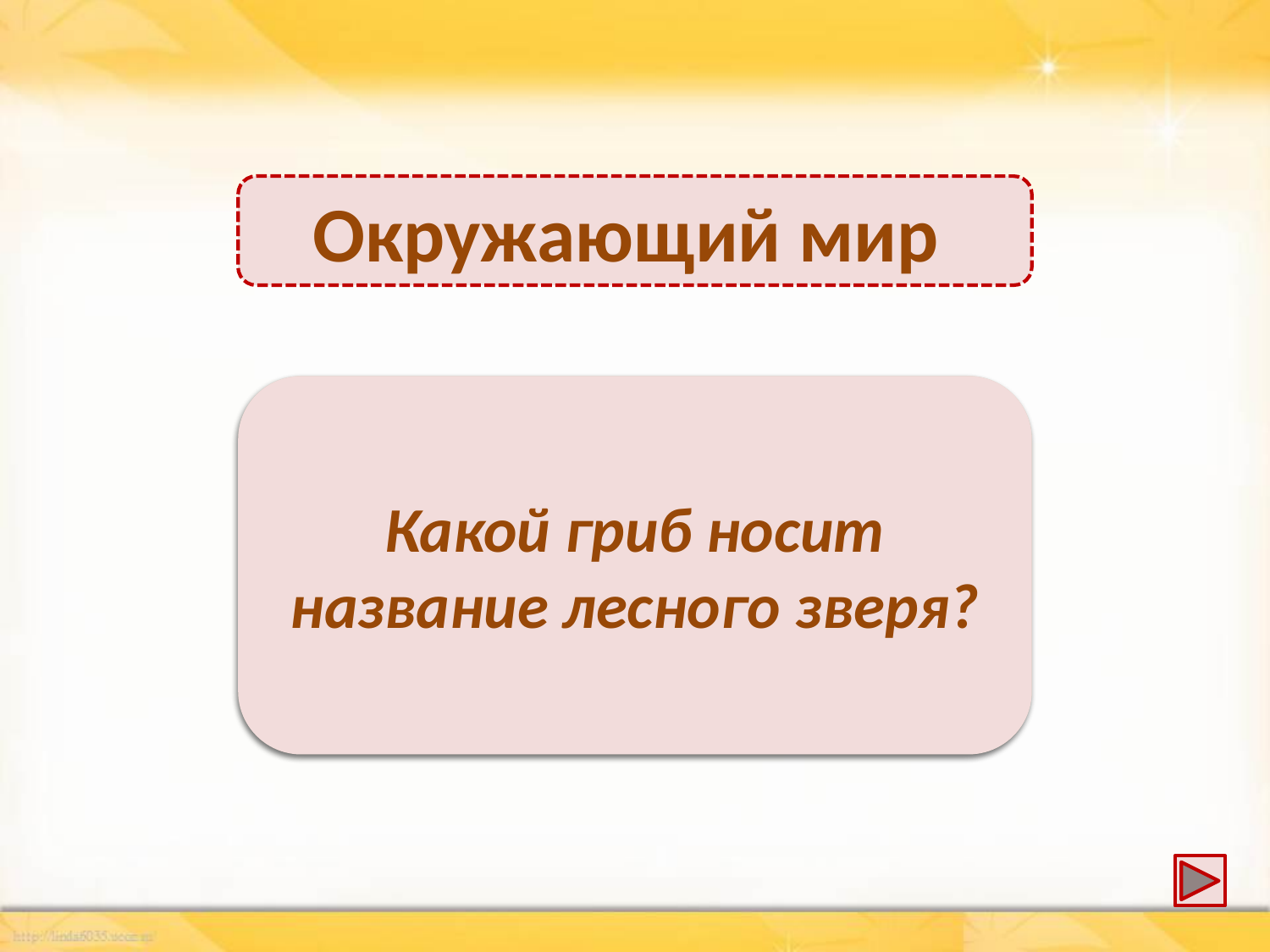

Окружающий мир
Лисичка
Какой гриб носит название лесного зверя?